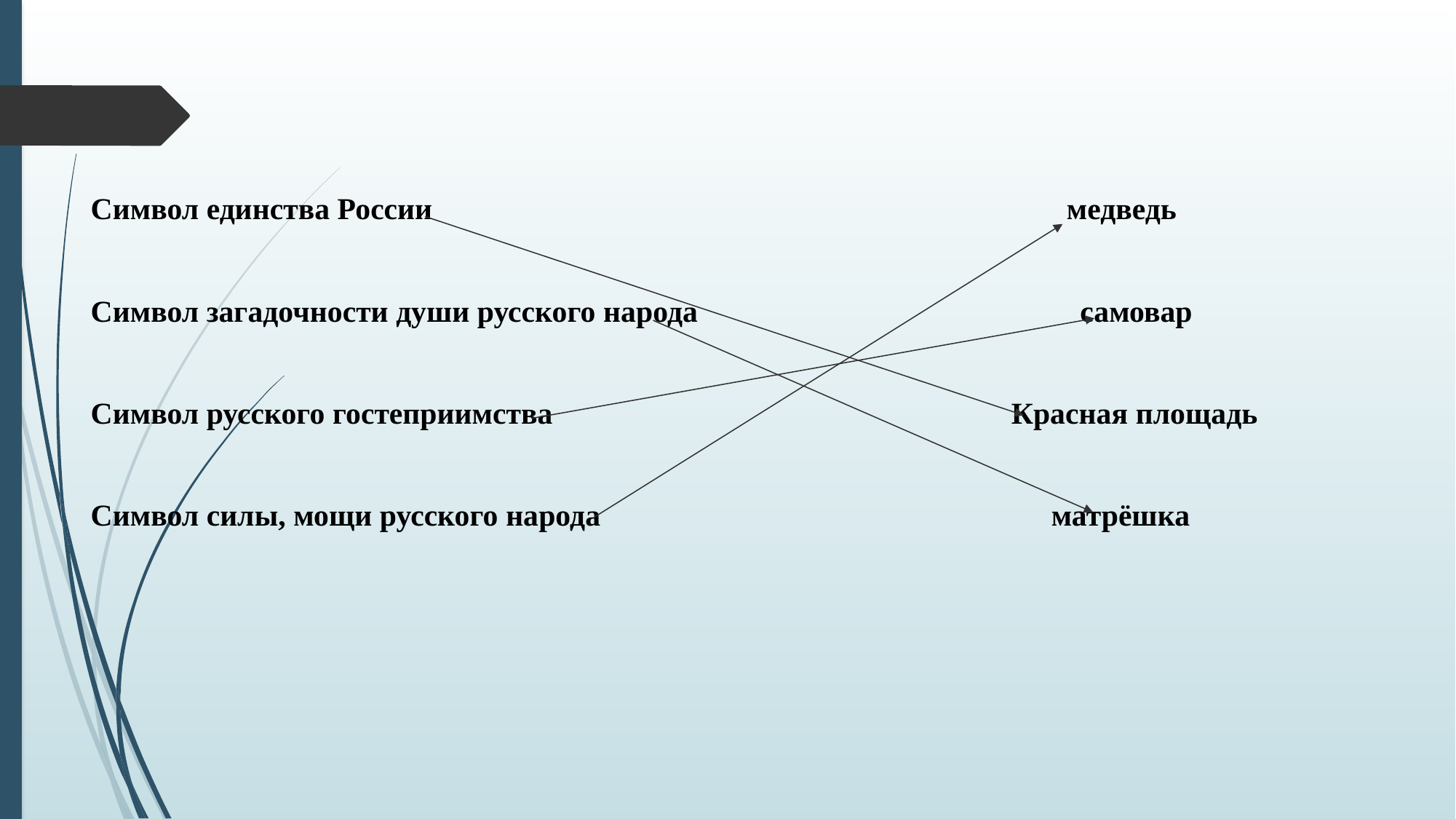

Символ единства России                                                                                   медведь

Символ загадочности души русского народа                                                  самовар

Символ русского гостеприимства                                                            Красная площадь

Символ силы, мощи русского народа                                                           матрёшка